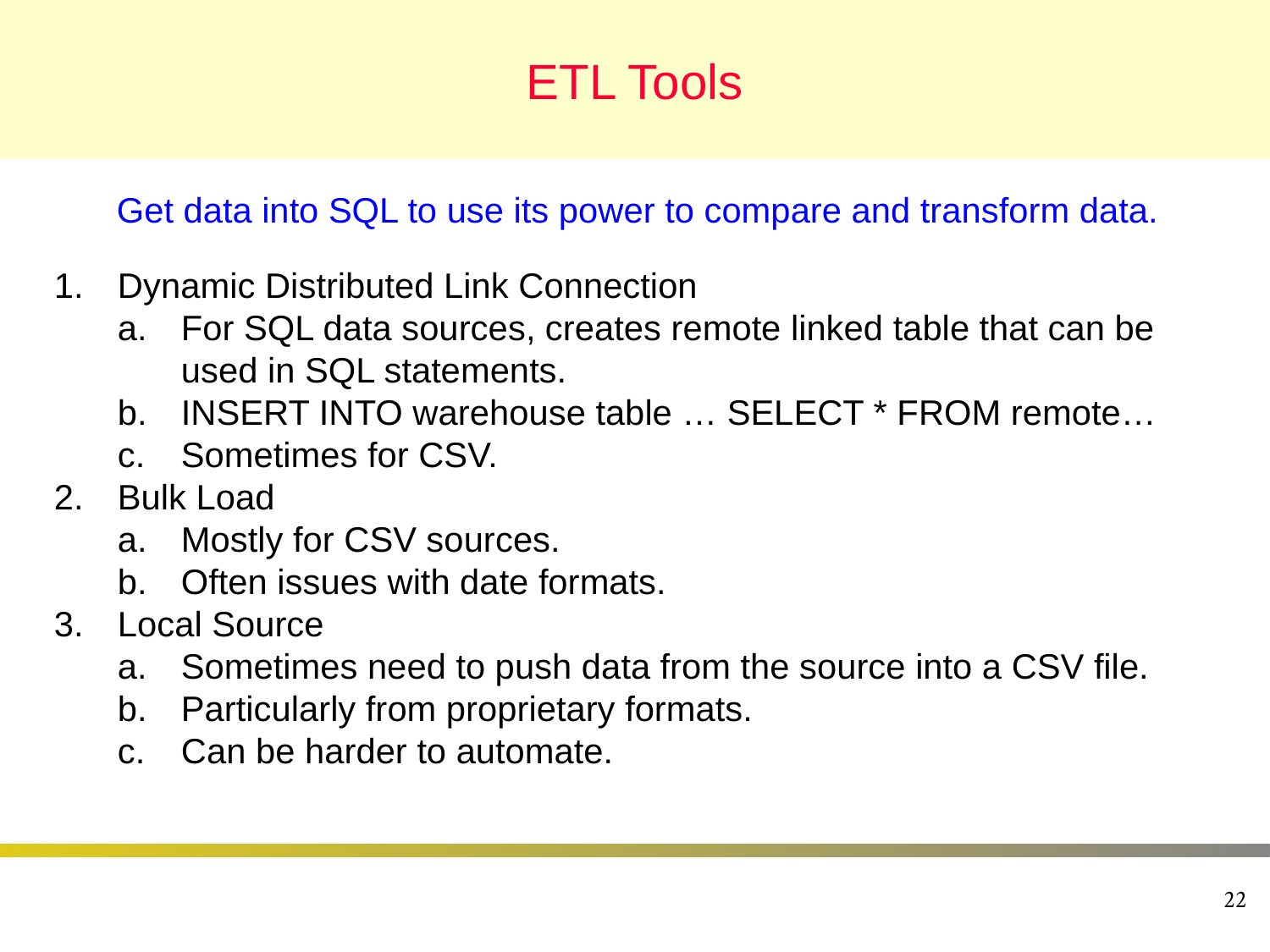

# ETL Tools
Get data into SQL to use its power to compare and transform data.
Dynamic Distributed Link Connection
For SQL data sources, creates remote linked table that can be used in SQL statements.
INSERT INTO warehouse table … SELECT * FROM remote…
Sometimes for CSV.
Bulk Load
Mostly for CSV sources.
Often issues with date formats.
Local Source
Sometimes need to push data from the source into a CSV file.
Particularly from proprietary formats.
Can be harder to automate.
22